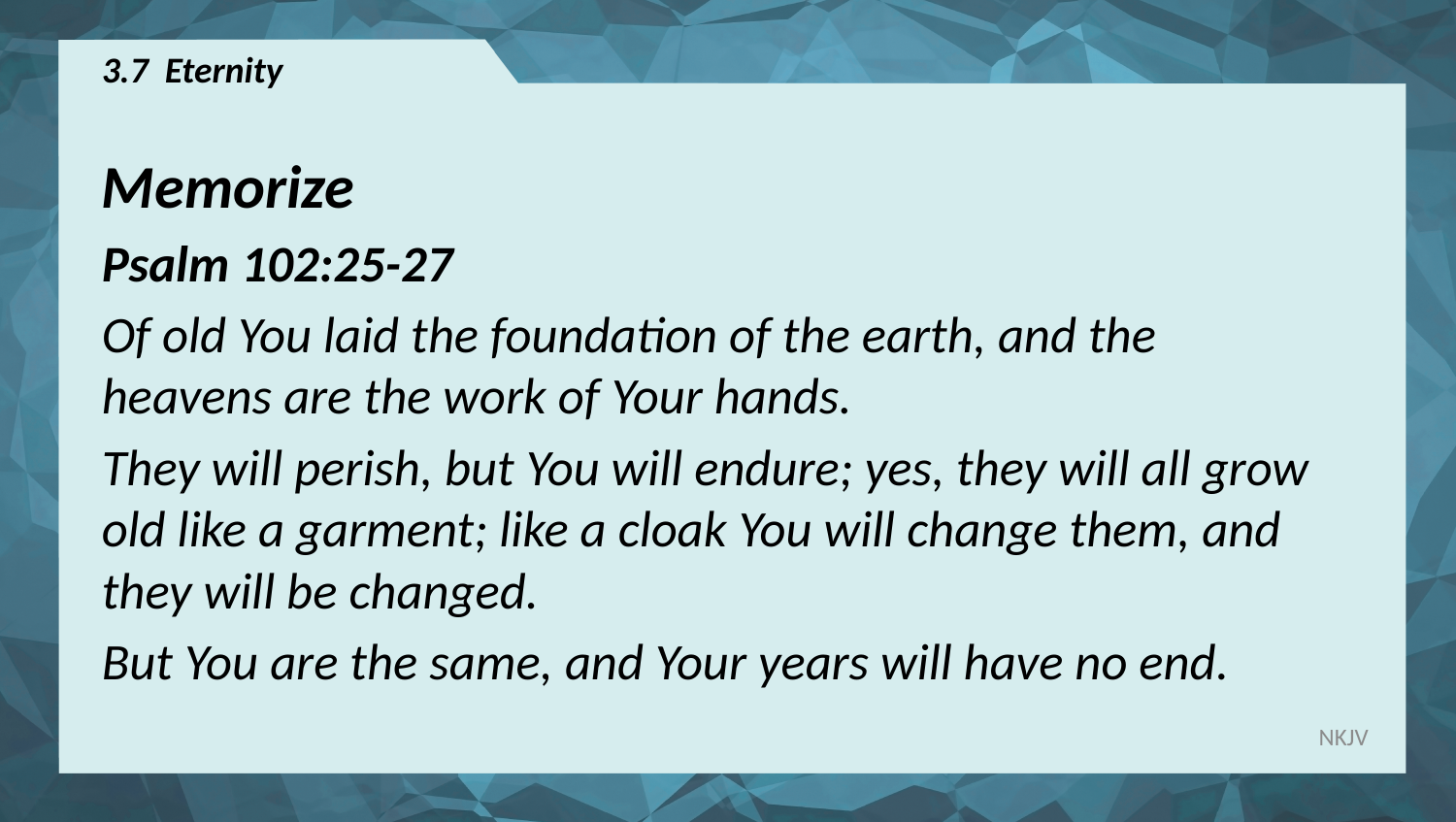

# 3.7  Eternity
Memorize
Psalm 102:25-27
Of old You laid the foundation of the earth, and the heavens are the work of Your hands.
They will perish, but You will endure; yes, they will all grow old like a garment; like a cloak You will change them, and they will be changed.
But You are the same, and Your years will have no end.
NKJV